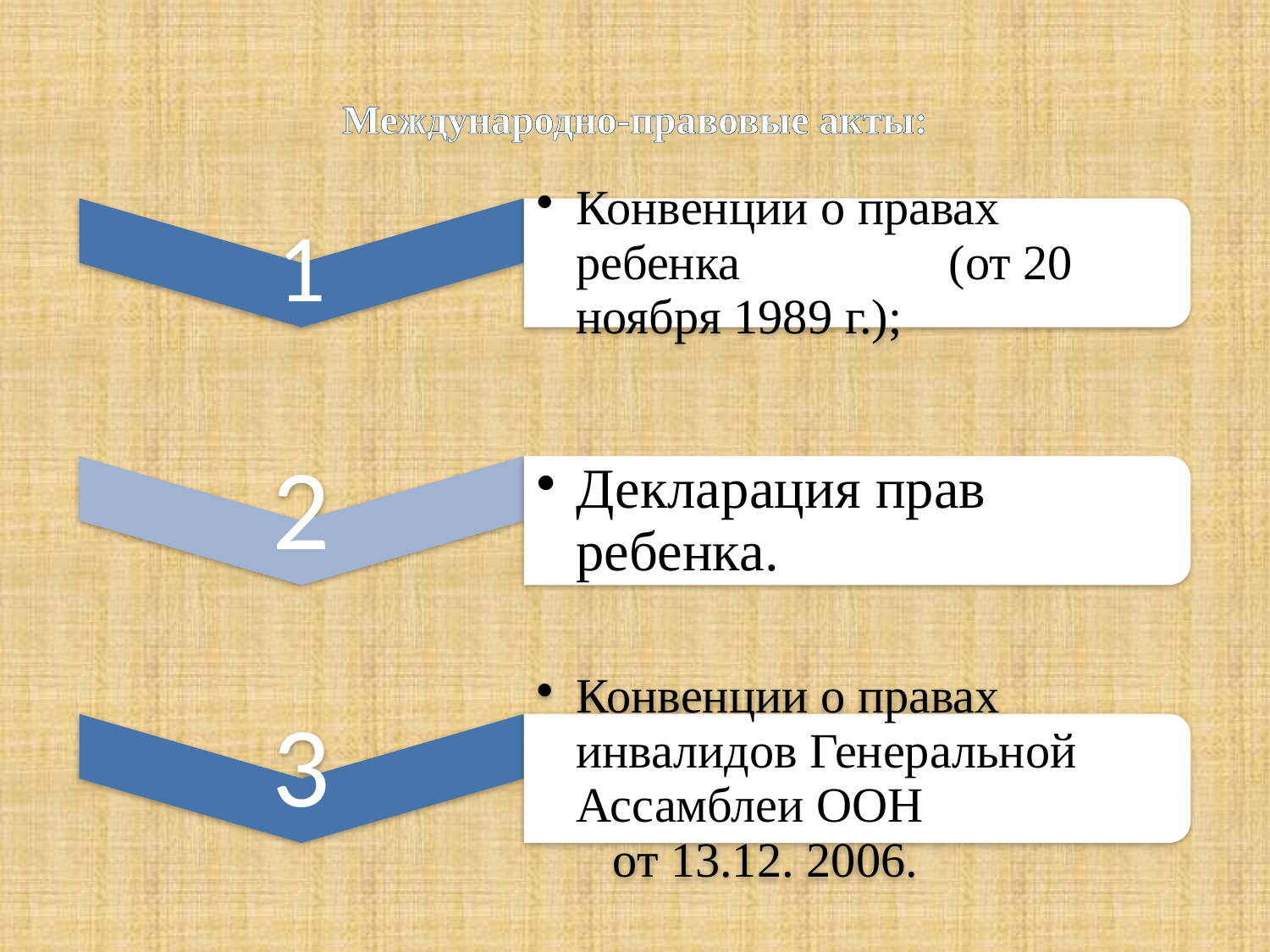

# Международно-правовые акты:

1
Конвенции о правах ребенка                 (от 20 ноября 1989 г.);
2
Декларация прав ребенка.
3
Конвенции о правах инвалидов Генеральной Ассамблеи ООН                        от 13.12. 2006.